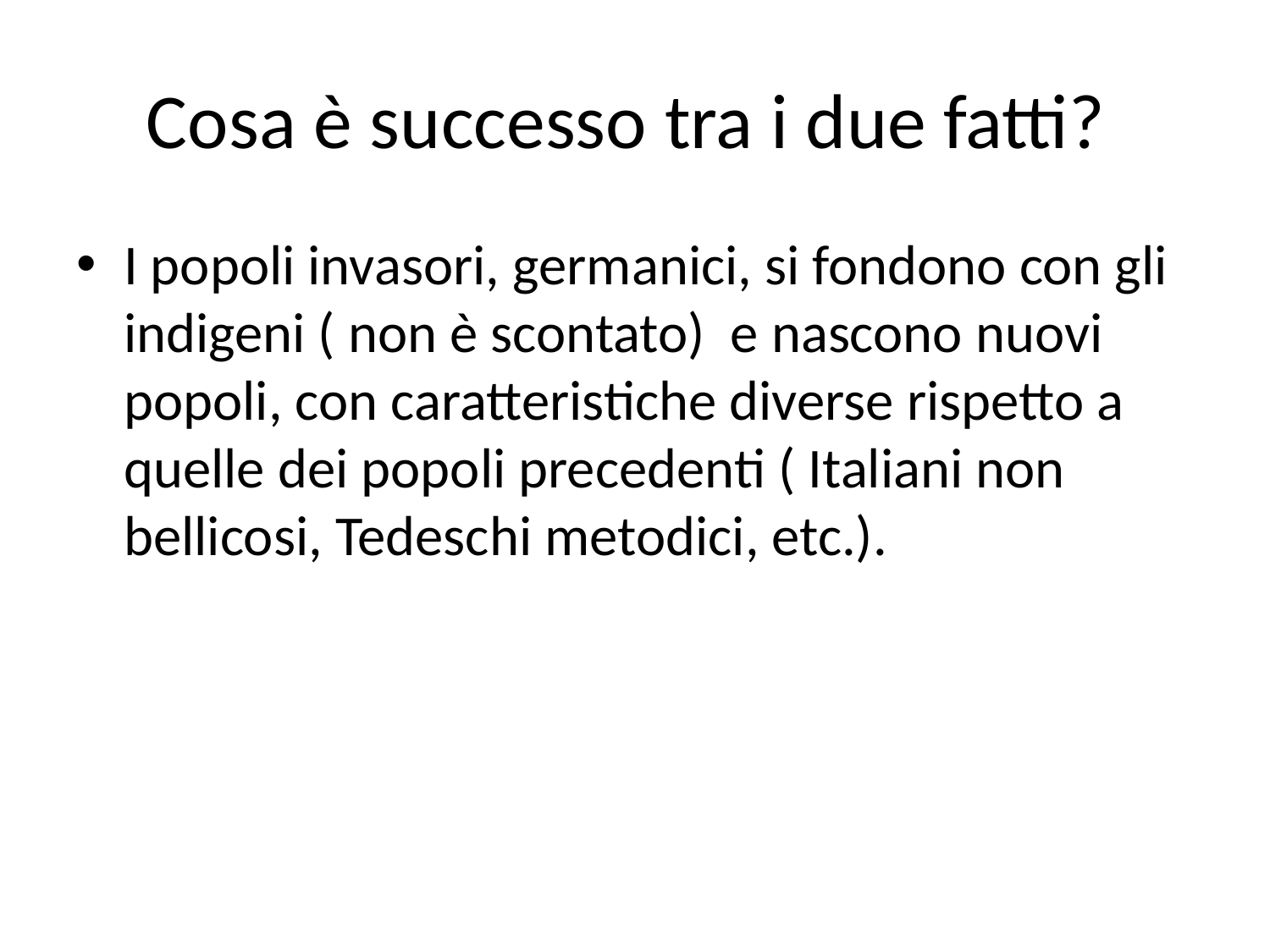

# Cosa è successo tra i due fatti?
I popoli invasori, germanici, si fondono con gli indigeni ( non è scontato)  e nascono nuovi popoli, con caratteristiche diverse rispetto a quelle dei popoli precedenti ( Italiani non bellicosi, Tedeschi metodici, etc.).